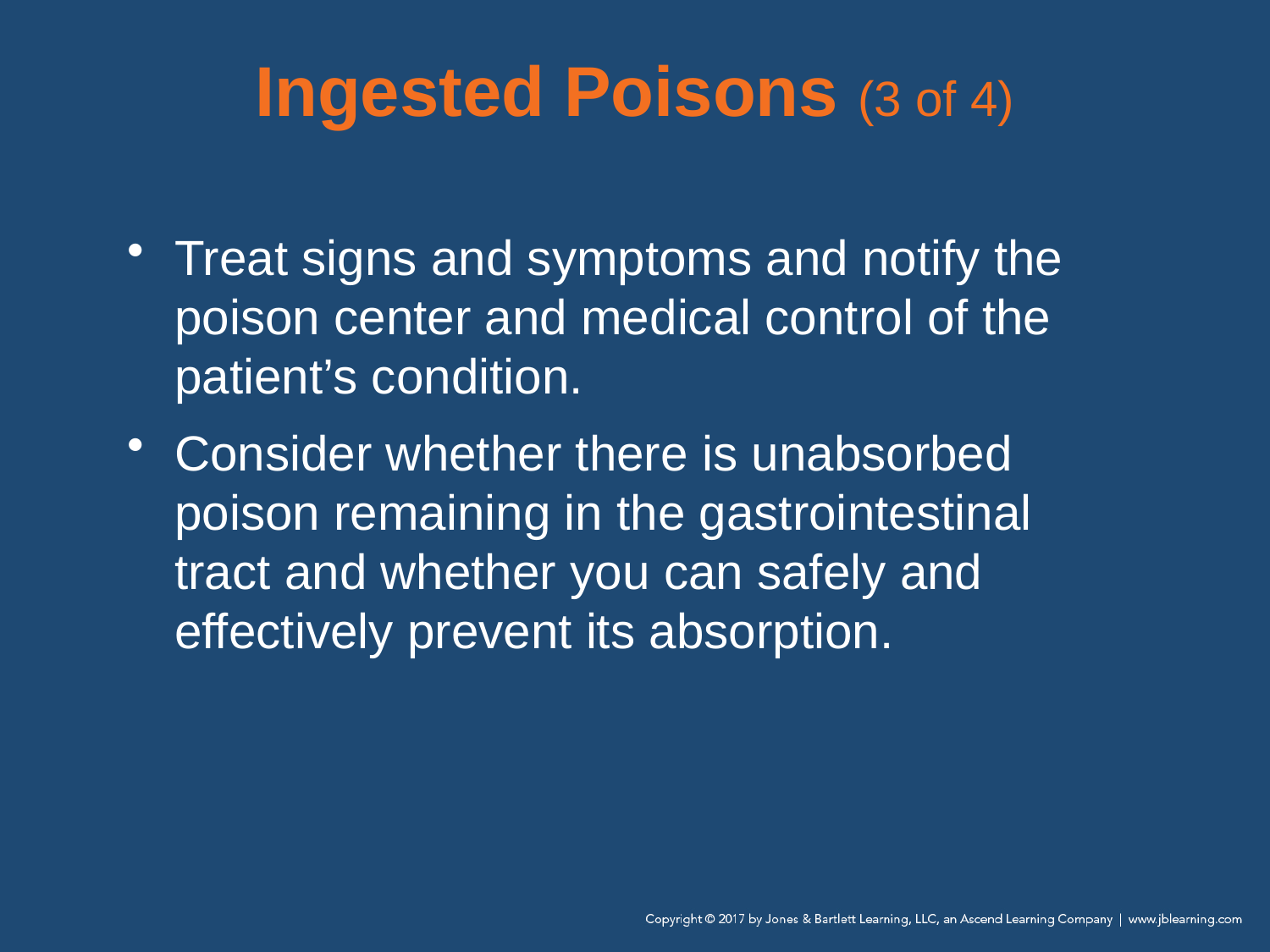

# Ingested Poisons (3 of 4)
Treat signs and symptoms and notify the poison center and medical control of the patient’s condition.
Consider whether there is unabsorbed poison remaining in the gastrointestinal tract and whether you can safely and effectively prevent its absorption.